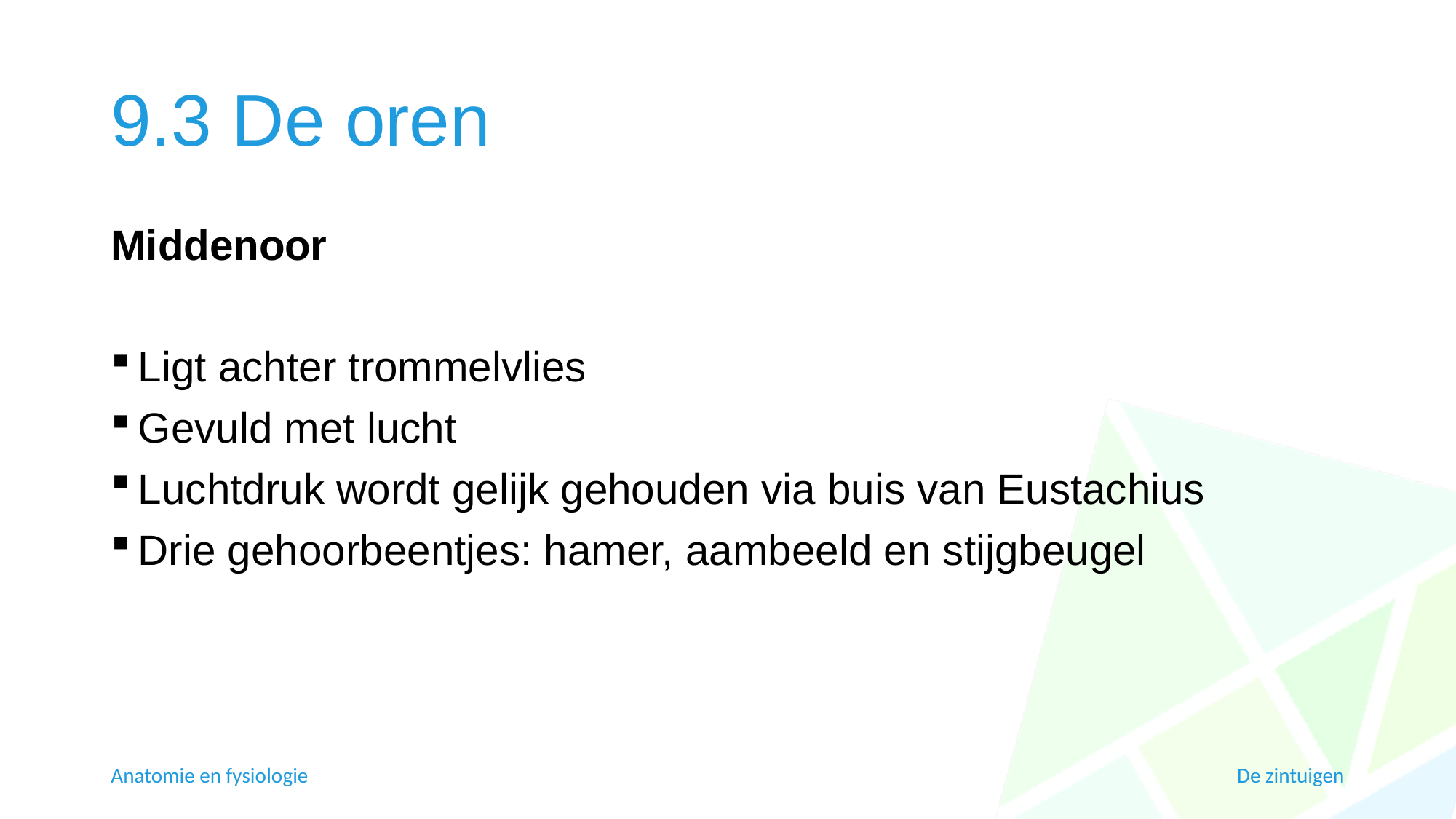

# 9.3 De oren
Middenoor

Ligt achter trommelvlies
Gevuld met lucht
Luchtdruk wordt gelijk gehouden via buis van Eustachius
Drie gehoorbeentjes: hamer, aambeeld en stijgbeugel
Anatomie en fysiologie
De zintuigen